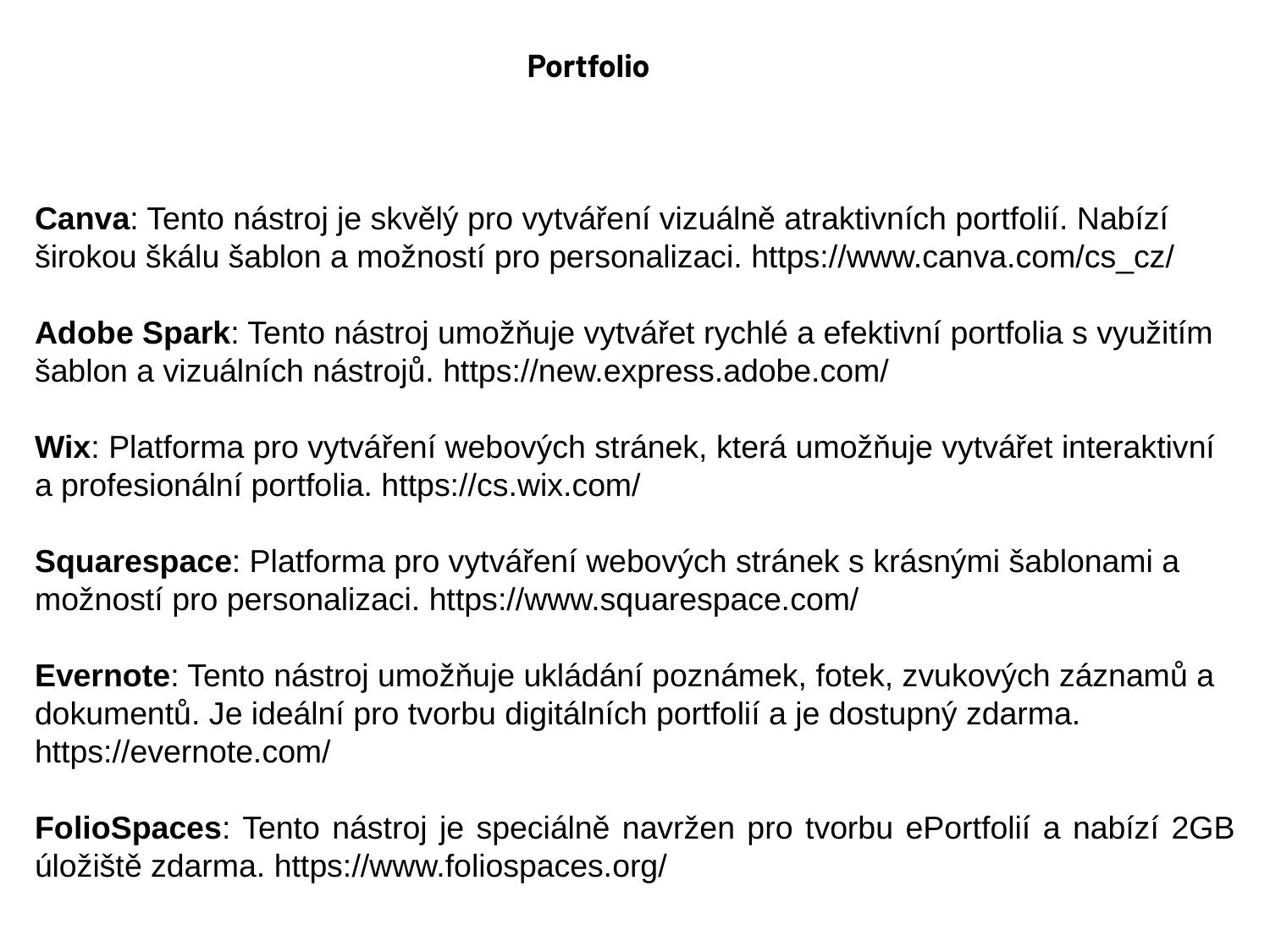

Portfolio
Canva: Tento nástroj je skvělý pro vytváření vizuálně atraktivních portfolií. Nabízí širokou škálu šablon a možností pro personalizaci. https://www.canva.com/cs_cz/

Adobe Spark: Tento nástroj umožňuje vytvářet rychlé a efektivní portfolia s využitím šablon a vizuálních nástrojů. https://new.express.adobe.com/

Wix: Platforma pro vytváření webových stránek, která umožňuje vytvářet interaktivní a profesionální portfolia. https://cs.wix.com/

Squarespace: Platforma pro vytváření webových stránek s krásnými šablonami a možností pro personalizaci. https://www.squarespace.com/

Evernote: Tento nástroj umožňuje ukládání poznámek, fotek, zvukových záznamů a dokumentů. Je ideální pro tvorbu digitálních portfolií a je dostupný zdarma. https://evernote.com/

FolioSpaces: Tento nástroj je speciálně navržen pro tvorbu ePortfolií a nabízí 2GB úložiště zdarma. https://www.foliospaces.org/